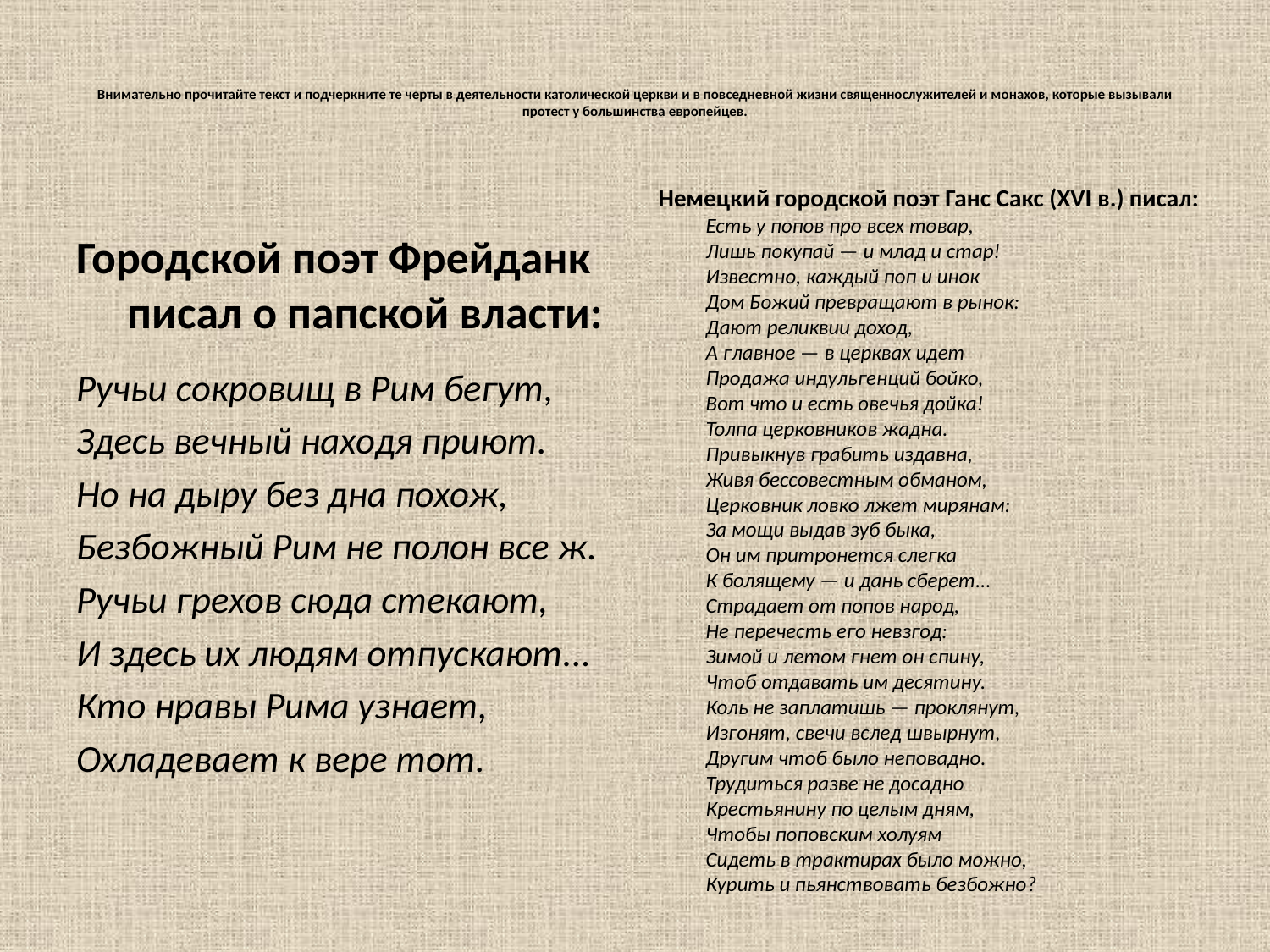

# Внимательно прочитайте текст и подчеркните те черты в деятельности католической церкви и в повседневной жизни священнослужителей и монахов, которые вызывали протест у большинства европейцев.
Немецкий городской поэт Ганс Сакс (XVI в.) писал:
Есть у попов про всех товар,
Лишь покупай — и млад и стар!
Известно, каждый поп и инок
Дом Божий превращают в рынок:
Дают реликвии доход,
А главное — в церквах идет
Продажа индульгенций бойко,
Вот что и есть овечья дойка!
Толпа церковников жадна.
Привыкнув грабить издавна,
Живя бессовестным обманом,
Церковник ловко лжет мирянам:
За мощи выдав зуб быка,
Он им притронется слегка
К болящему — и дань сберет...
Страдает от попов народ,
Не перечесть его невзгод:
Зимой и летом гнет он спину,
Чтоб отдавать им десятину.
Коль не заплатишь — проклянут,
Изгонят, свечи вслед швырнут,
Другим чтоб было неповадно.
Трудиться разве не досадно
Крестьянину по целым дням,
Чтобы поповским холуям
Сидеть в трактирах было можно,
Курить и пьянствовать безбожно?
Городской поэт Фрейданк писал о папской власти:
Ручьи сокровищ в Рим бегут,
Здесь вечный находя приют.
Но на дыру без дна похож,
Безбожный Рим не полон все ж.
Ручьи грехов сюда стекают,
И здесь их людям отпускают...
Кто нравы Рима узнает,
Охладевает к вере тот.